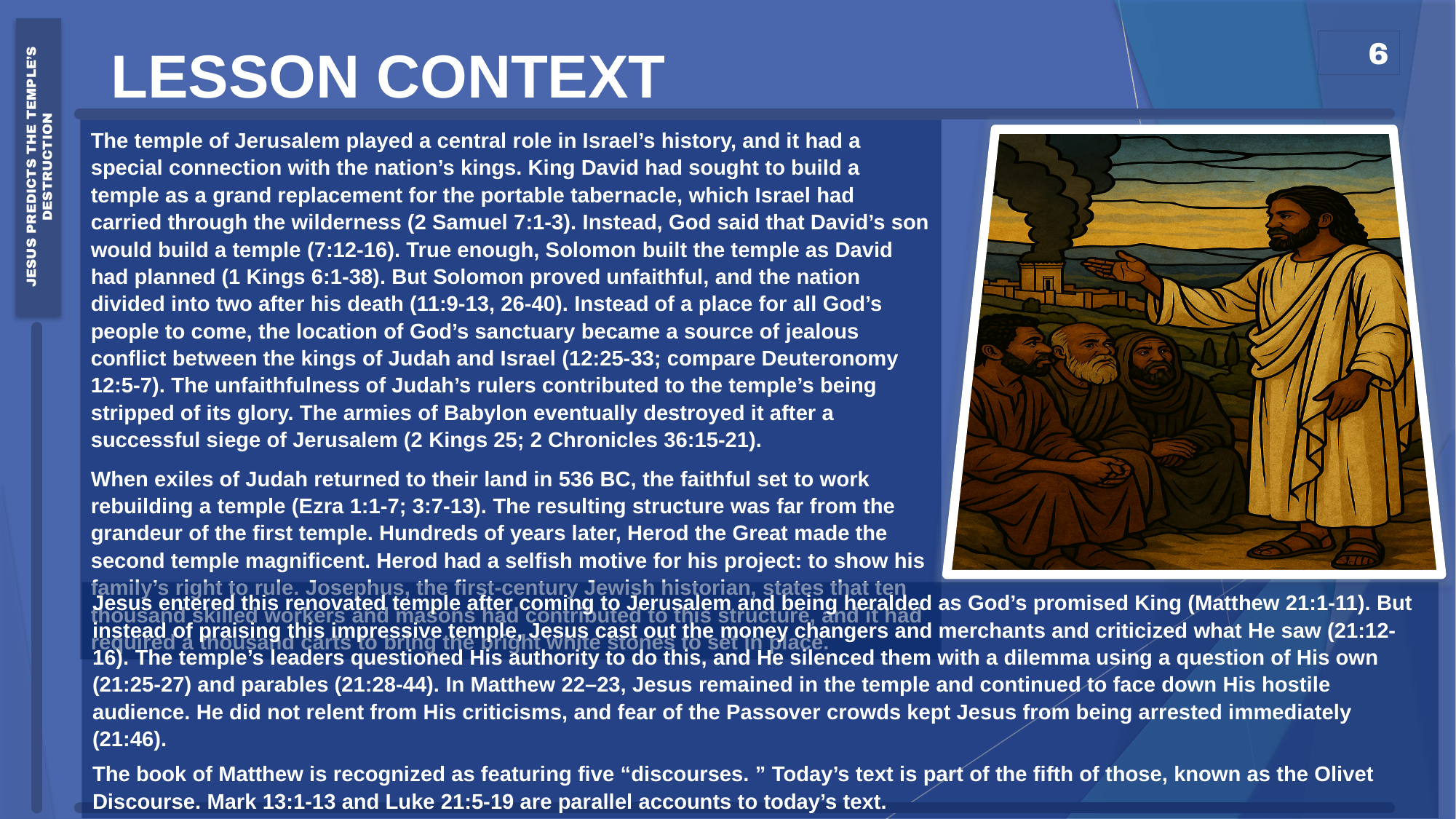

# LESSON CONTEXT
6
The temple of Jerusalem played a central role in Israel’s history, and it had a special connection with the nation’s kings. King David had sought to build a temple as a grand replacement for the portable tabernacle, which Israel had carried through the wilderness (2 Samuel 7:1-3). Instead, God said that David’s son would build a temple (7:12-16). True enough, Solomon built the temple as David had planned (1 Kings 6:1-38). But Solomon proved unfaithful, and the nation divided into two after his death (11:9-13, 26-40). Instead of a place for all God’s people to come, the location of God’s sanctuary became a source of jealous conflict between the kings of Judah and Israel (12:25-33; compare Deuteronomy 12:5-7). The unfaithfulness of Judah’s rulers contributed to the temple’s being stripped of its glory. The armies of Babylon eventually destroyed it after a successful siege of Jerusalem (2 Kings 25; 2 Chronicles 36:15-21).

When exiles of Judah returned to their land in 536 BC, the faithful set to work rebuilding a temple (Ezra 1:1-7; 3:7-13). The resulting structure was far from the grandeur of the first temple. Hundreds of years later, Herod the Great made the second temple magnificent. Herod had a selfish motive for his project: to show his family’s right to rule. Josephus, the first-century Jewish historian, states that ten thousand skilled workers and masons had contributed to this structure, and it had required a thousand carts to bring the bright white stones to set in place.

Jesus Predicts the Temple’s Destruction
Jesus entered this renovated temple after coming to Jerusalem and being heralded as God’s promised King (Matthew 21:1-11). But instead of praising this impressive temple, Jesus cast out the money changers and merchants and criticized what He saw (21:12-16). The temple’s leaders questioned His authority to do this, and He silenced them with a dilemma using a question of His own (21:25-27) and parables (21:28-44). In Matthew 22–23, Jesus remained in the temple and continued to face down His hostile audience. He did not relent from His criticisms, and fear of the Passover crowds kept Jesus from being arrested immediately (21:46).

The book of Matthew is recognized as featuring five “discourses. ” Today’s text is part of the fifth of those, known as the Olivet Discourse. Mark 13:1-13 and Luke 21:5-19 are parallel accounts to today’s text.